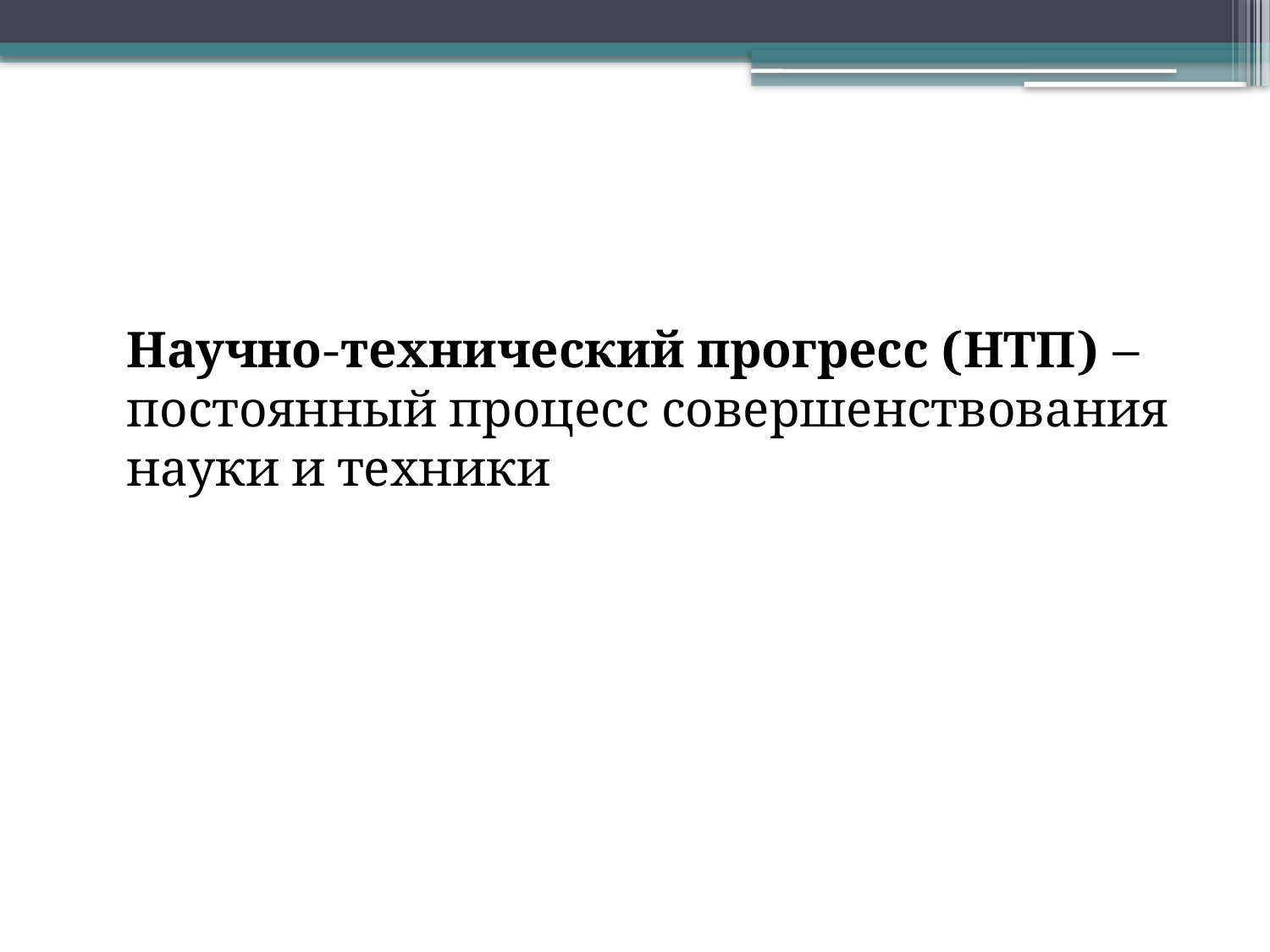

#
   Научно-технический прогресс (НТП) – постоянный процесс совершенствования науки и техники